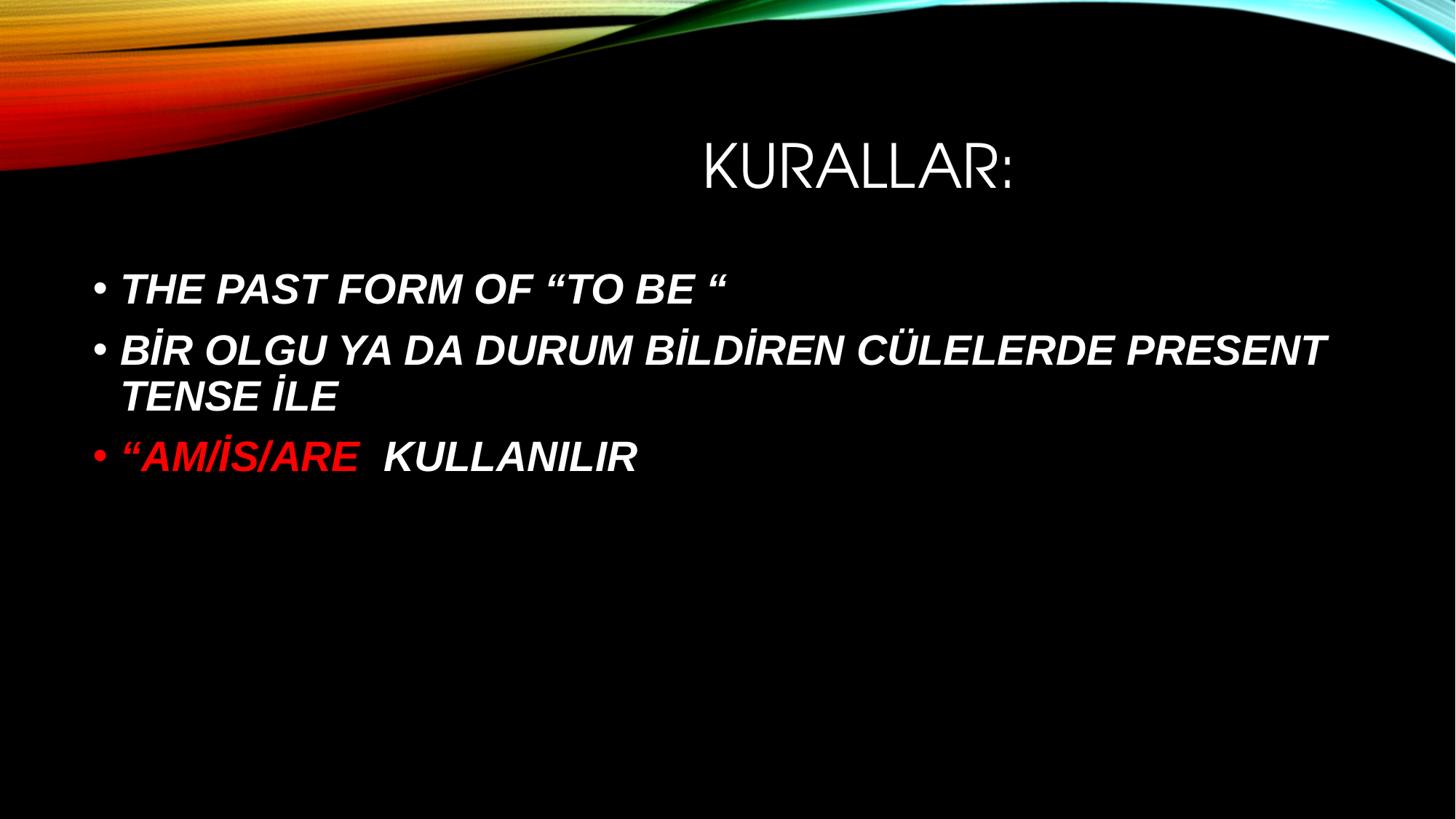

# KURALLAR:
THE PAST FORM OF “TO BE “
BİR OLGU YA DA DURUM BİLDİREN CÜLELERDE PRESENT TENSE İLE
“AM/İS/ARE  KULLANILIR